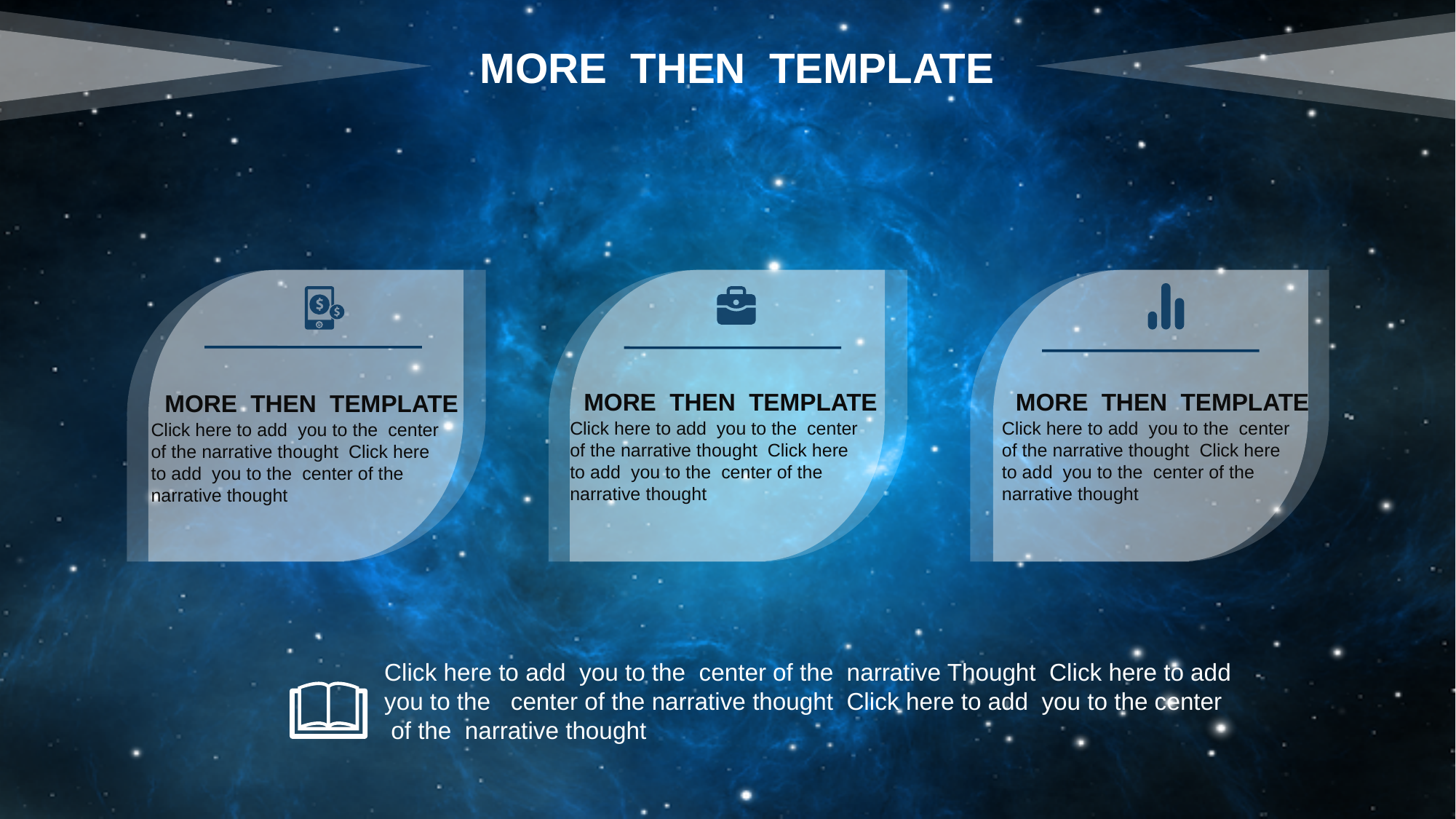

MORE  THEN  TEMPLATE

  MORE  THEN  TEMPLATE
Click here to add  you to the  center
of the narrative thought  Click here
to add  you to the  center of the
narrative thought

  MORE  THEN  TEMPLATE
Click here to add  you to the  center
of the narrative thought  Click here
to add  you to the  center of the
narrative thought

  MORE  THEN  TEMPLATE
Click here to add  you to the  center
of the narrative thought  Click here
to add  you to the  center of the
narrative thought

Click here to add  you to the  center of the  narrative Thought  Click here to add
you to the   center of the narrative thought  Click here to add  you to the center
 of the  narrative thought